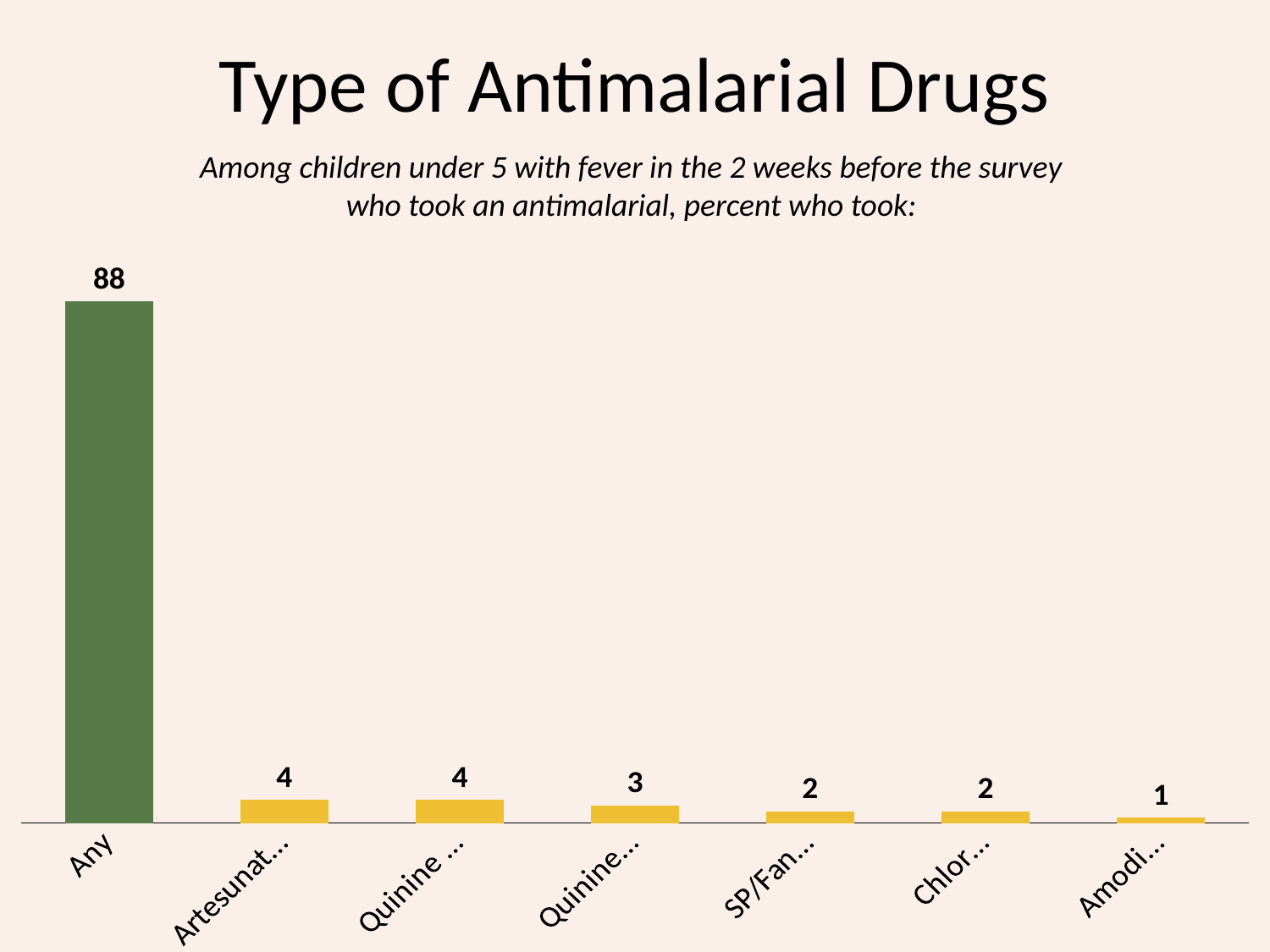

# Type of Antimalarial Drugs
Among children under 5 with fever in the 2 weeks before the survey
who took an antimalarial, percent who took:

### Chart

| Category | Series 1 |
|---|---|
| Any ACT | 88.0 |
| Artesunate injection | 4.0 |
| Quinine injection | 4.0 |
| Quinine pills | 3.0 |
| SP/Fansidar | 2.0 |
| Chloroquine | 2.0 |
| Amodiaquine  | 1.0 |